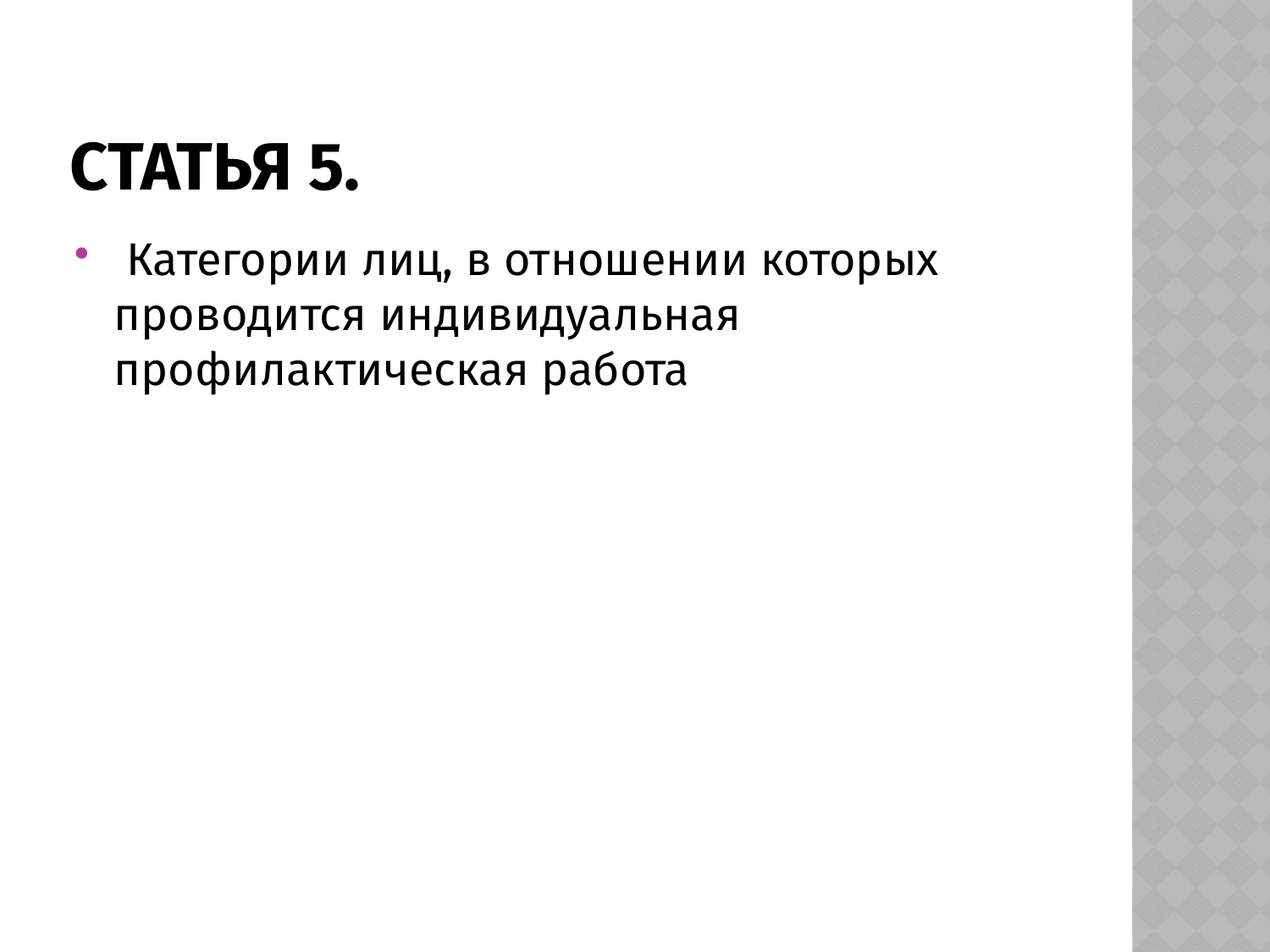

# Статья 5.
 Категории лиц, в отношении которых проводится индивидуальная профилактическая работа